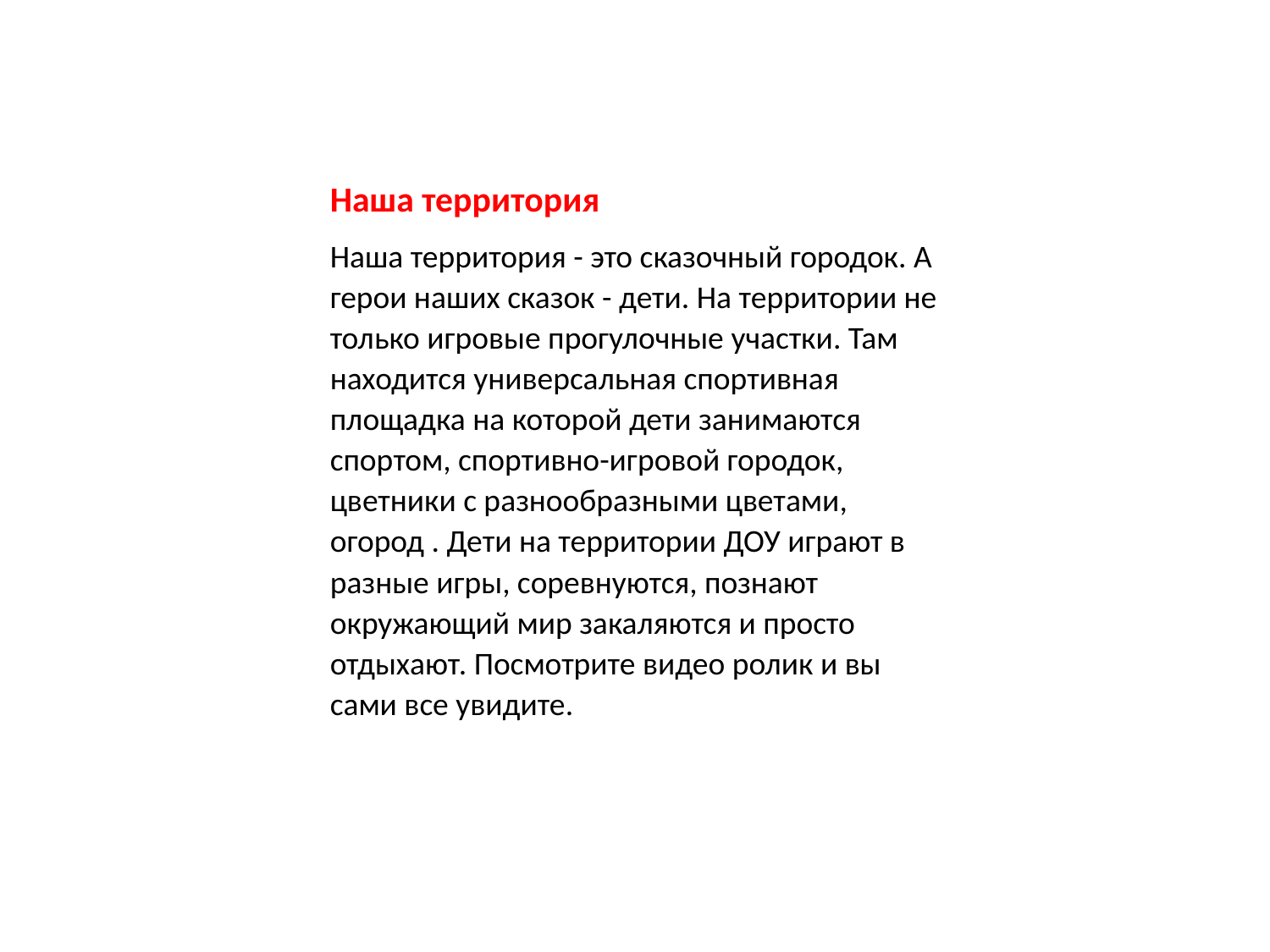

Наша территория
Наша территория - это сказочный городок. А герои наших сказок - дети. На территории не только игровые прогулочные участки. Там находится универсальная спортивная площадка на которой дети занимаются спортом, спортивно-игровой городок, цветники с разнообразными цветами, огород . Дети на территории ДОУ играют в разные игры, соревнуются, познают окружающий мир закаляются и просто отдыхают. Посмотрите видео ролик и вы сами все увидите.